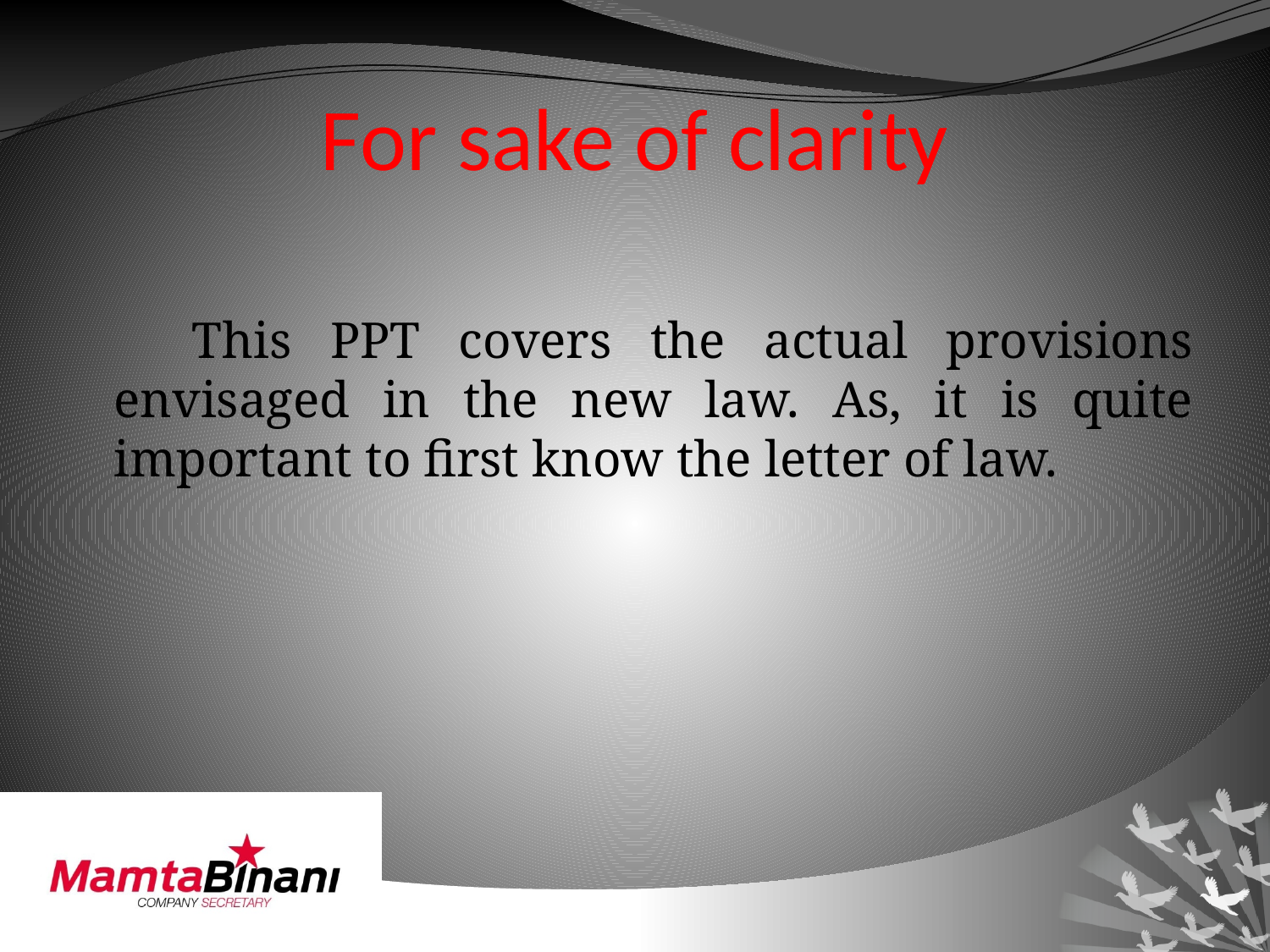

# For sake of clarity
   This PPT covers the actual provisions envisaged in the new law. As, it is quite important to first know the letter of law.